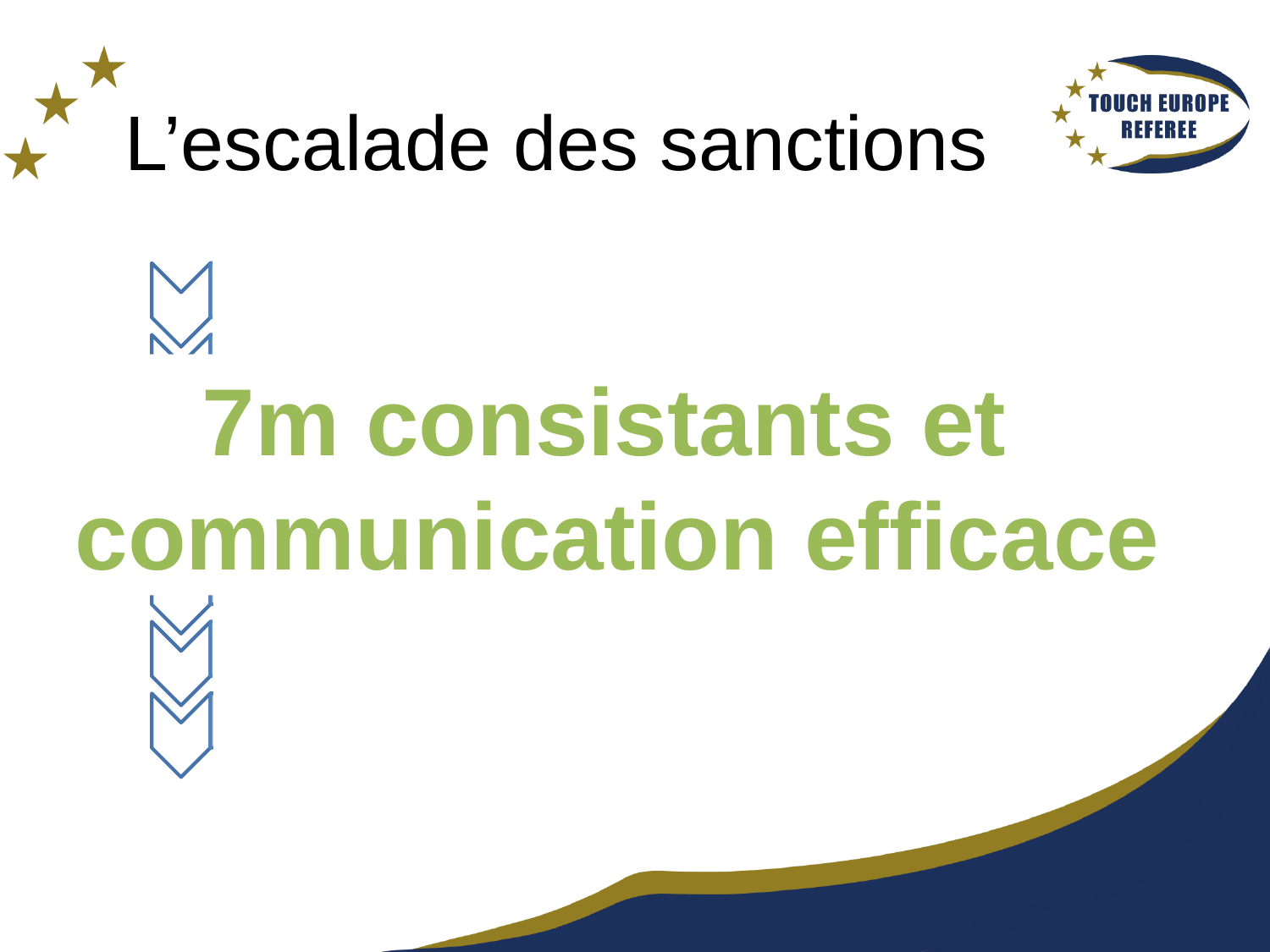

# L’escalade des sanctions

7m consistants + communication efficace

Avertissement dans la course

Pénalité

Discussion avec les capitaines

Remplacement forcé (avec pénalité)

Exclusion temporaire

Exclusion définitive

7m consistants et
communication efficace